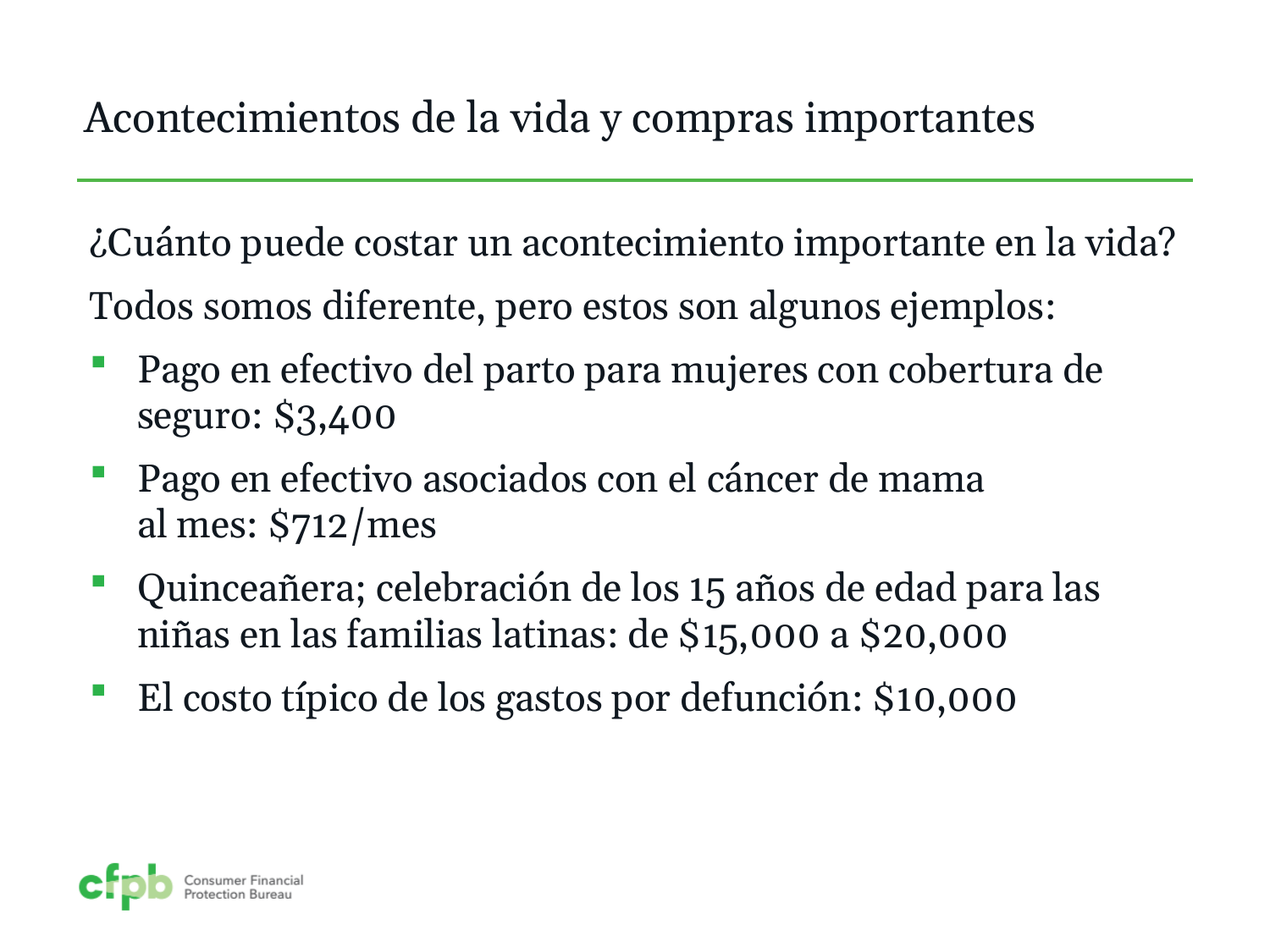

# Acontecimientos de la vida y compras importantes
¿Cuánto puede costar un acontecimiento importante en la vida?
Todos somos diferente, pero estos son algunos ejemplos:
Pago en efectivo del parto para mujeres con cobertura de seguro: $3,400
Pago en efectivo asociados con el cáncer de mama
al mes: $712/mes
Quinceañera; celebración de los 15 años de edad para las niñas en las familias latinas: de $15,000 a $20,000
El costo típico de los gastos por defunción: $10,000